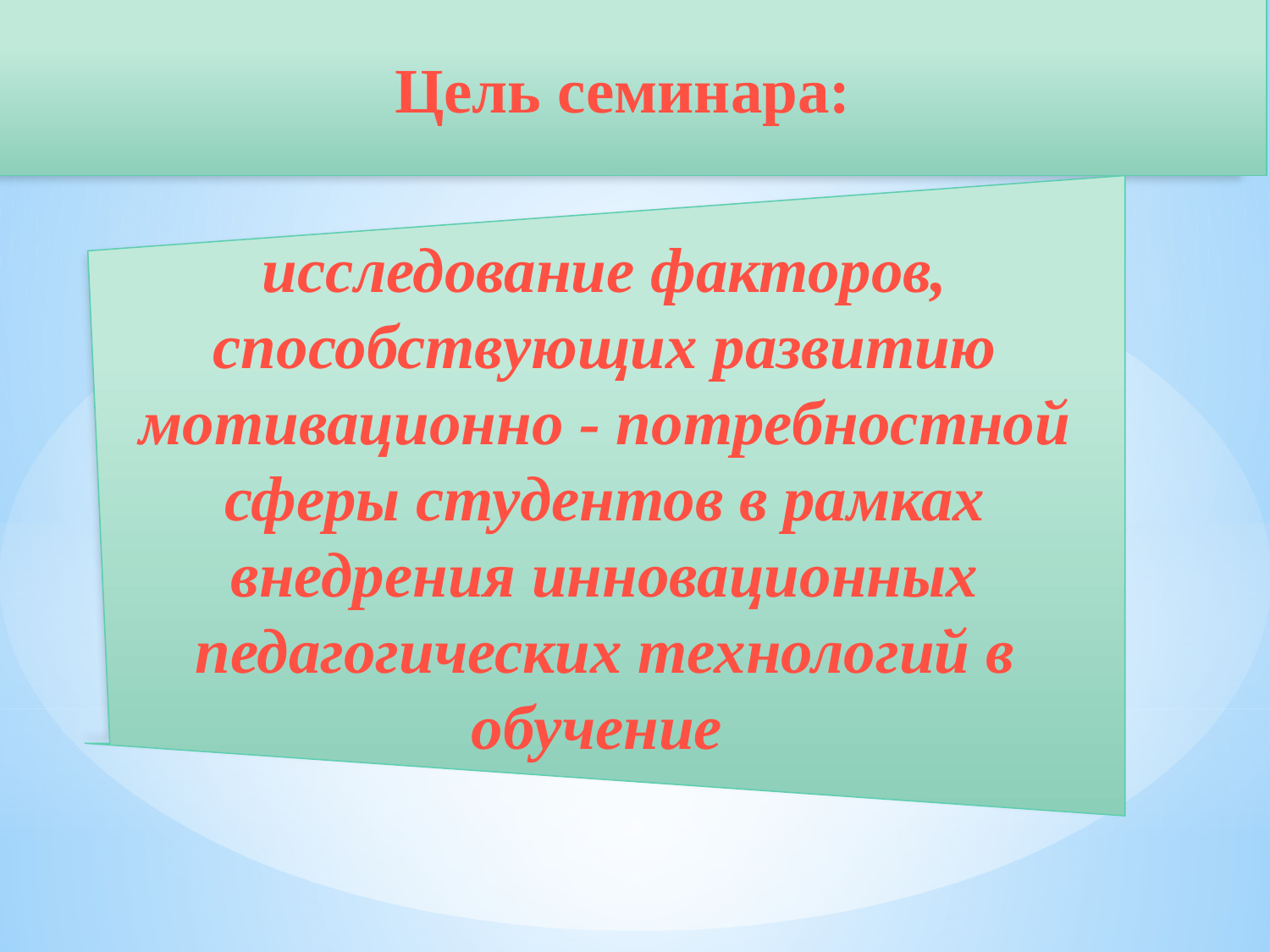

Цель семинара:
исследование факторов, способствующих развитию мотивационно - потребностной сферы студентов в рамках внедрения инновационных педагогических технологий в обучение